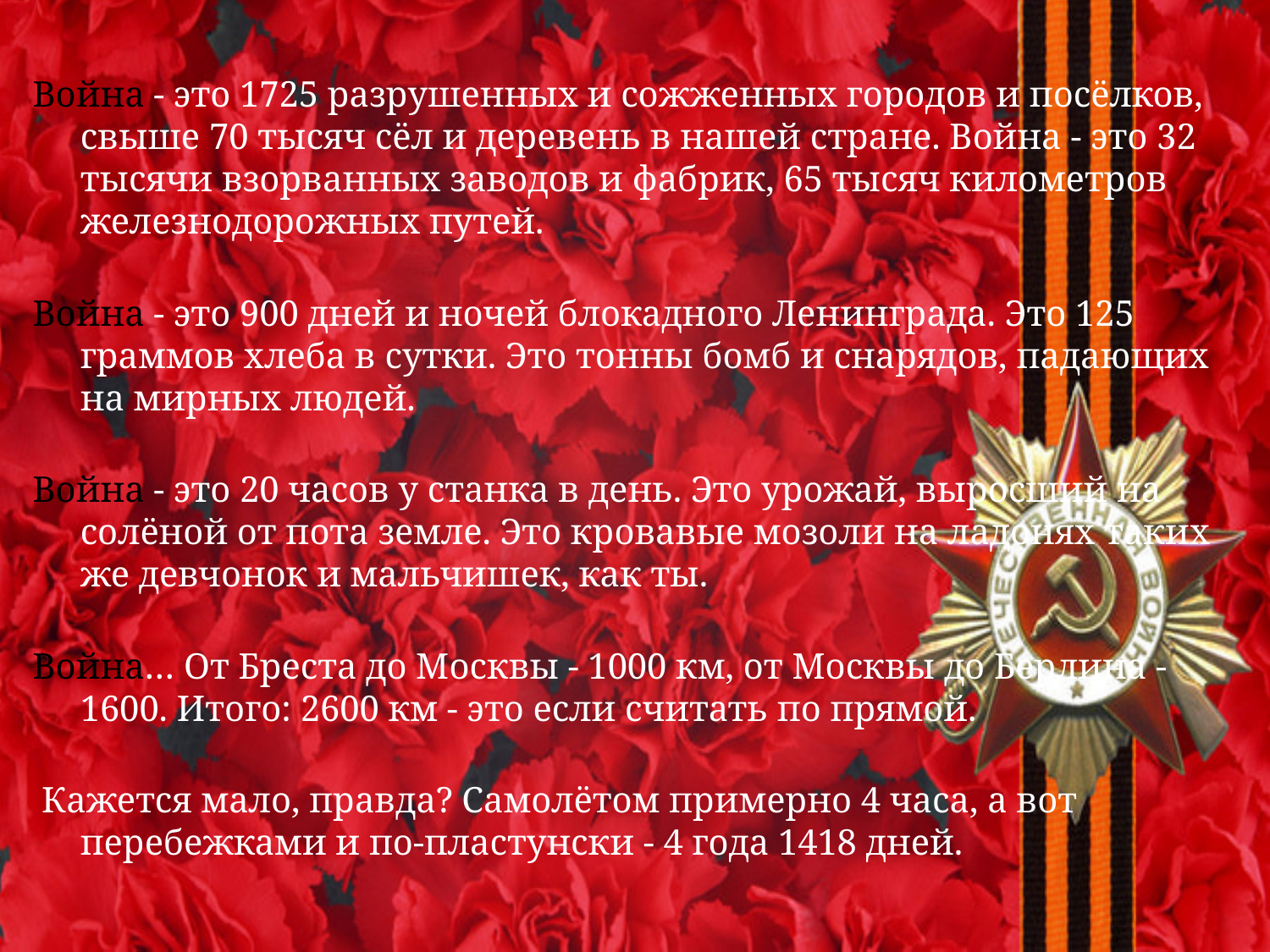

Война - это 1725 разрушенных и сожженных городов и посёлков, свыше 70 тысяч сёл и деревень в нашей стране. Война - это 32 тысячи взорванных заводов и фабрик, 65 тысяч километров железнодорожных путей.

Война - это 900 дней и ночей блокадного Ленинграда. Это 125 граммов хлеба в сутки. Это тонны бомб и снарядов, падающих на мирных людей.

Война - это 20 часов у станка в день. Это урожай, выросший на солёной от пота земле. Это кровавые мозоли на ладонях таких же девчонок и мальчишек, как ты.

Война… От Бреста до Москвы - 1000 км, от Москвы до Берлина - 1600. Итого: 2600 км - это если считать по прямой.

 Кажется мало, правда? Самолётом примерно 4 часа, а вот перебежками и по-пластунски - 4 года 1418 дней.
#